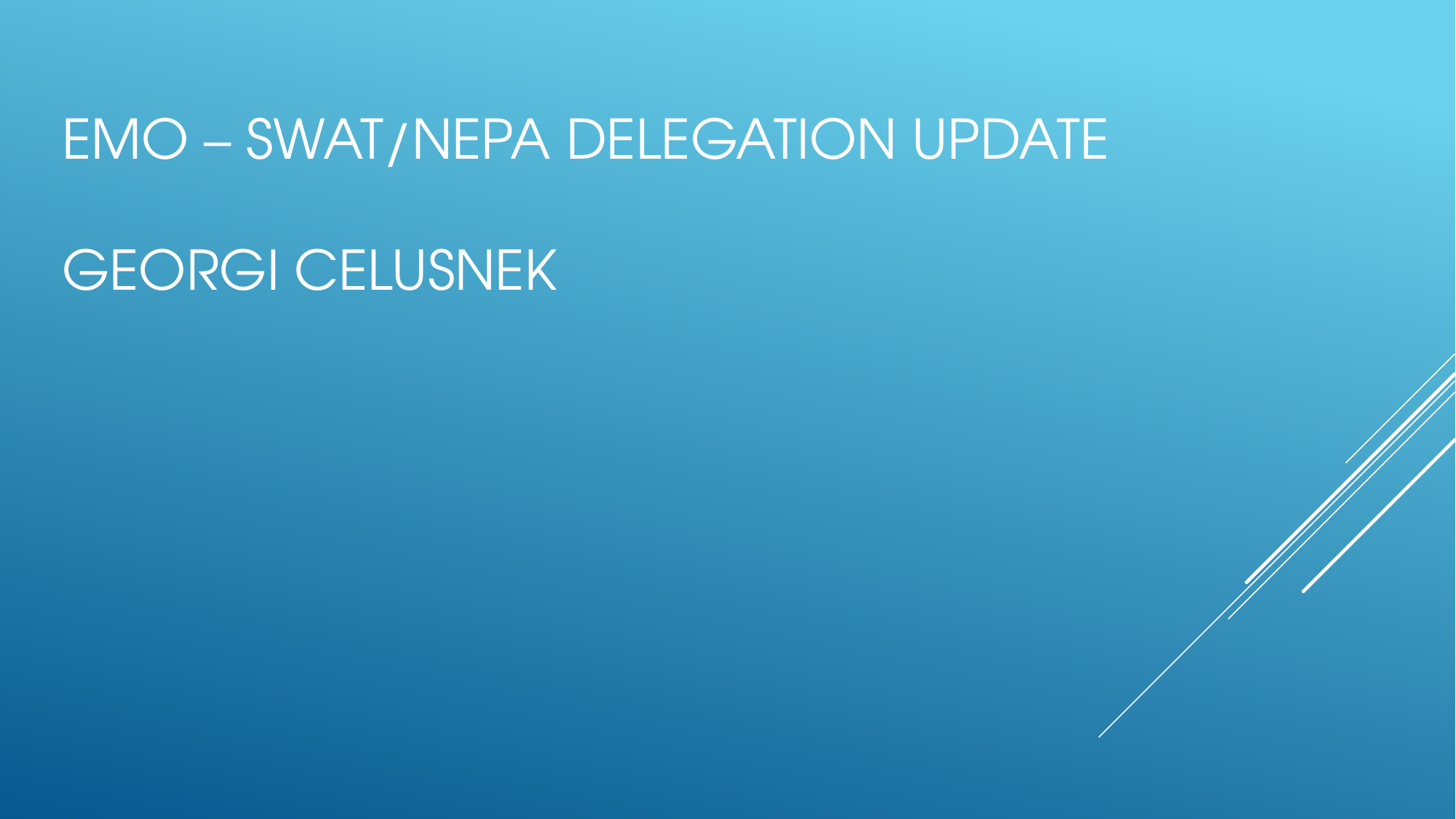

# Emo – swat/nepa delegation update georgi celusnek